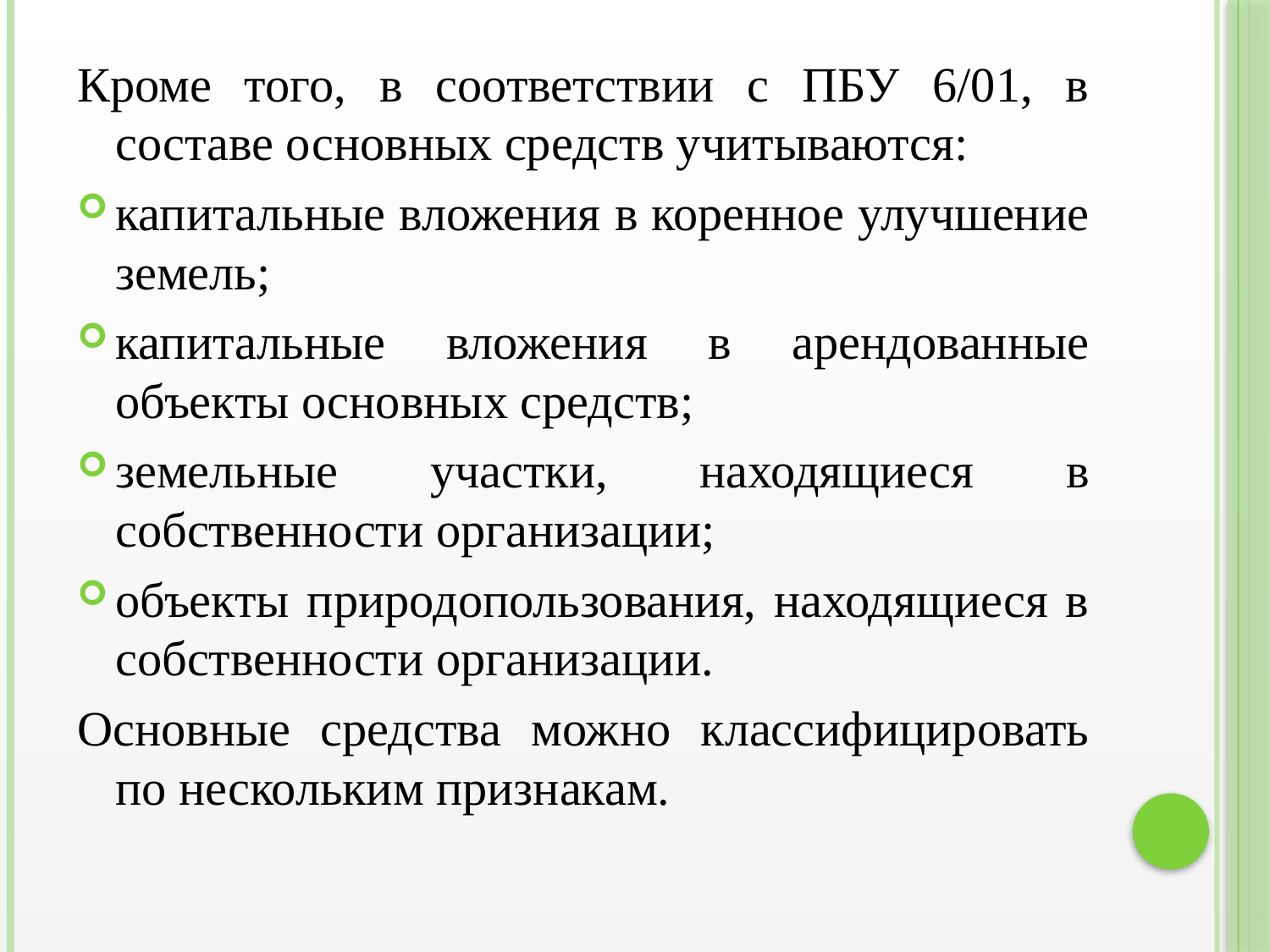

Кроме того, в соответствии с ПБУ 6/01, в составе основных средств учитываются:
капитальные вложения в коренное улучшение земель;
капитальные вложения в арендованные объекты основных средств;
земельные участки, находящиеся в собственности организации;
объекты природопользования, находящиеся в собственности организации.
Основные средства можно классифицировать по нескольким признакам.